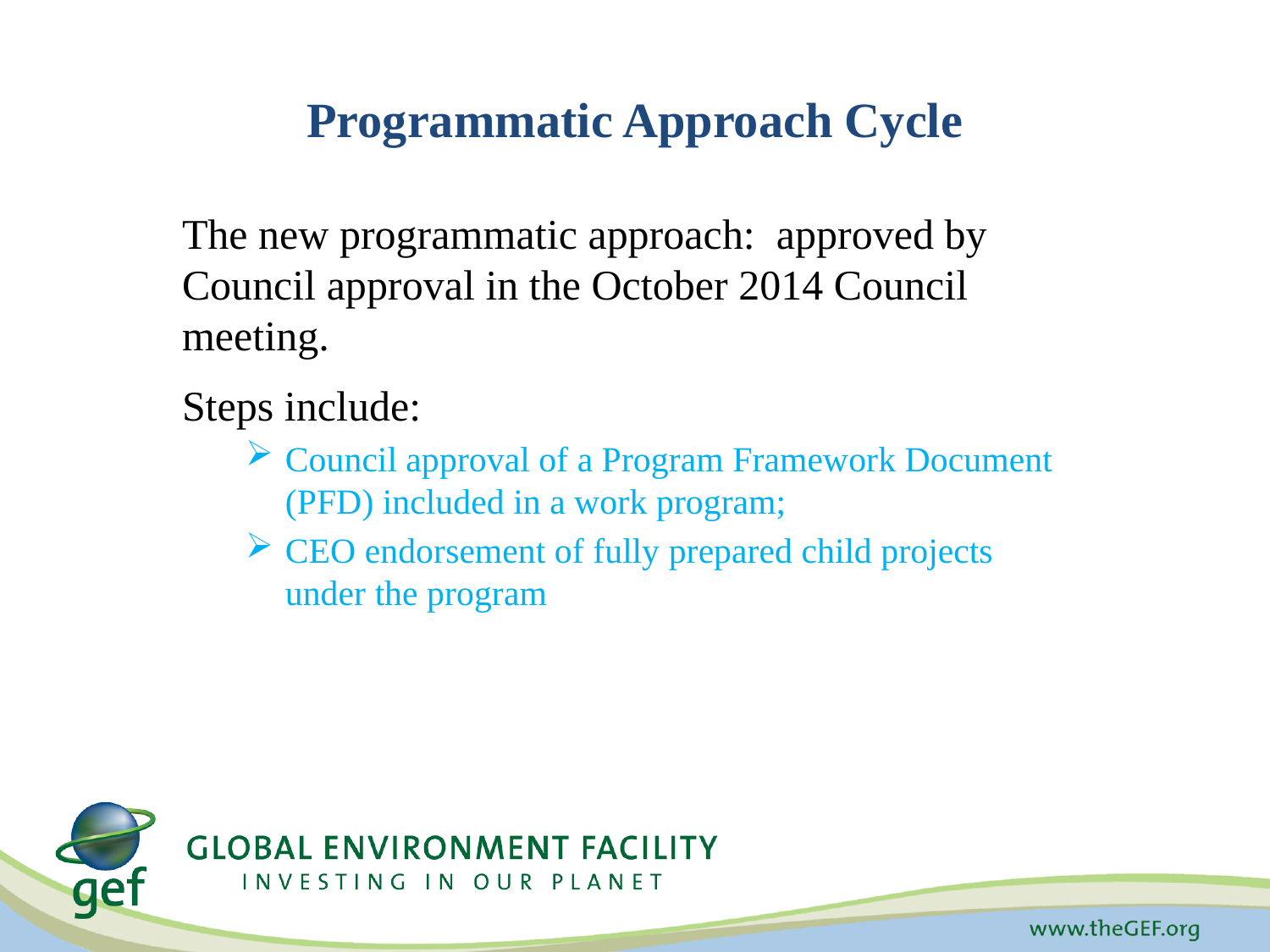

# Programmatic Approach Cycle
The new programmatic approach:  approved by Council approval in the October 2014 Council meeting.
Steps include:
Council approval of a Program Framework Document (PFD) included in a work program;
CEO endorsement of fully prepared child projects under the program